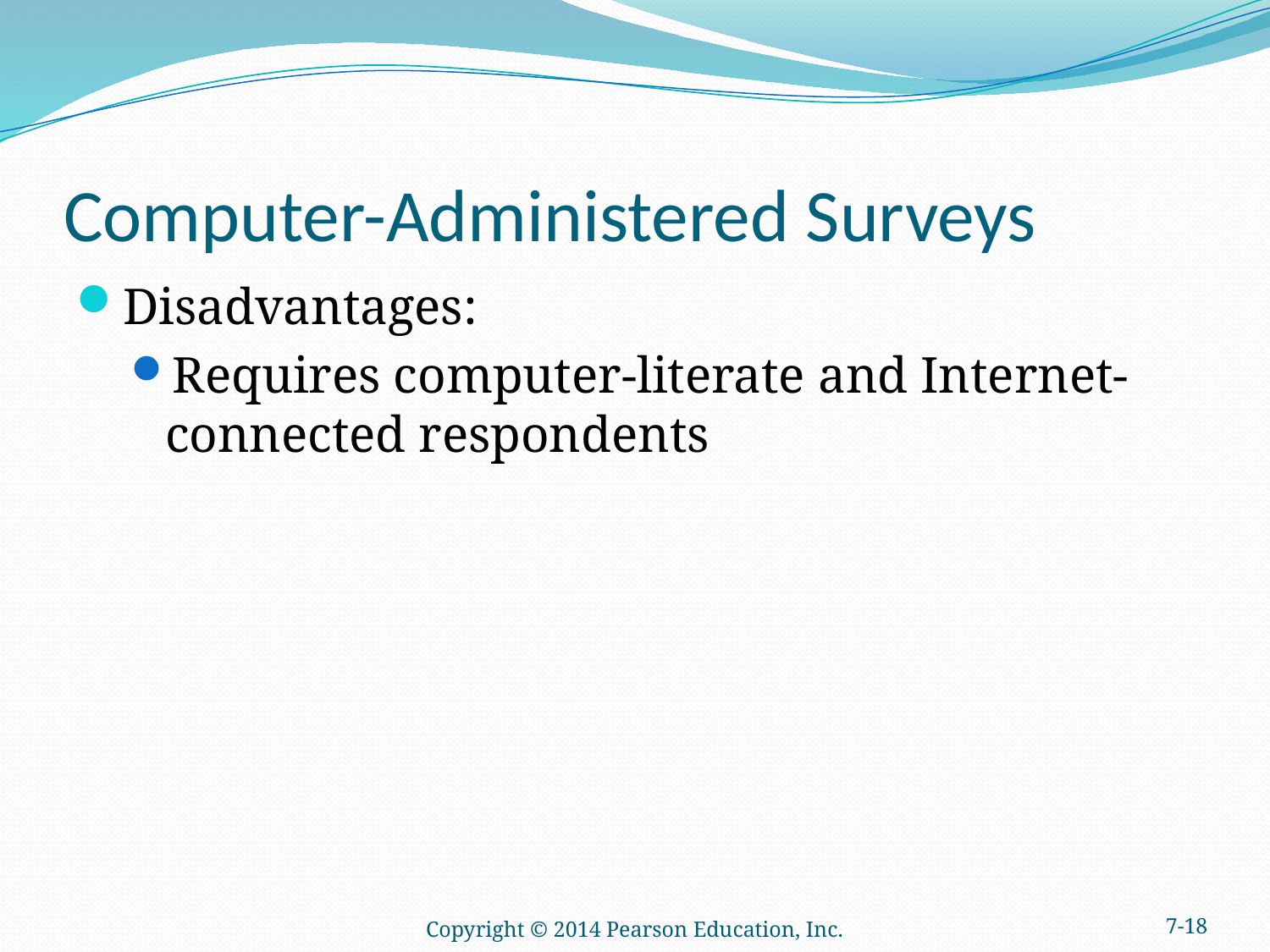

# Computer-Administered Surveys
Disadvantages:
Requires computer-literate and Internet-connected respondents